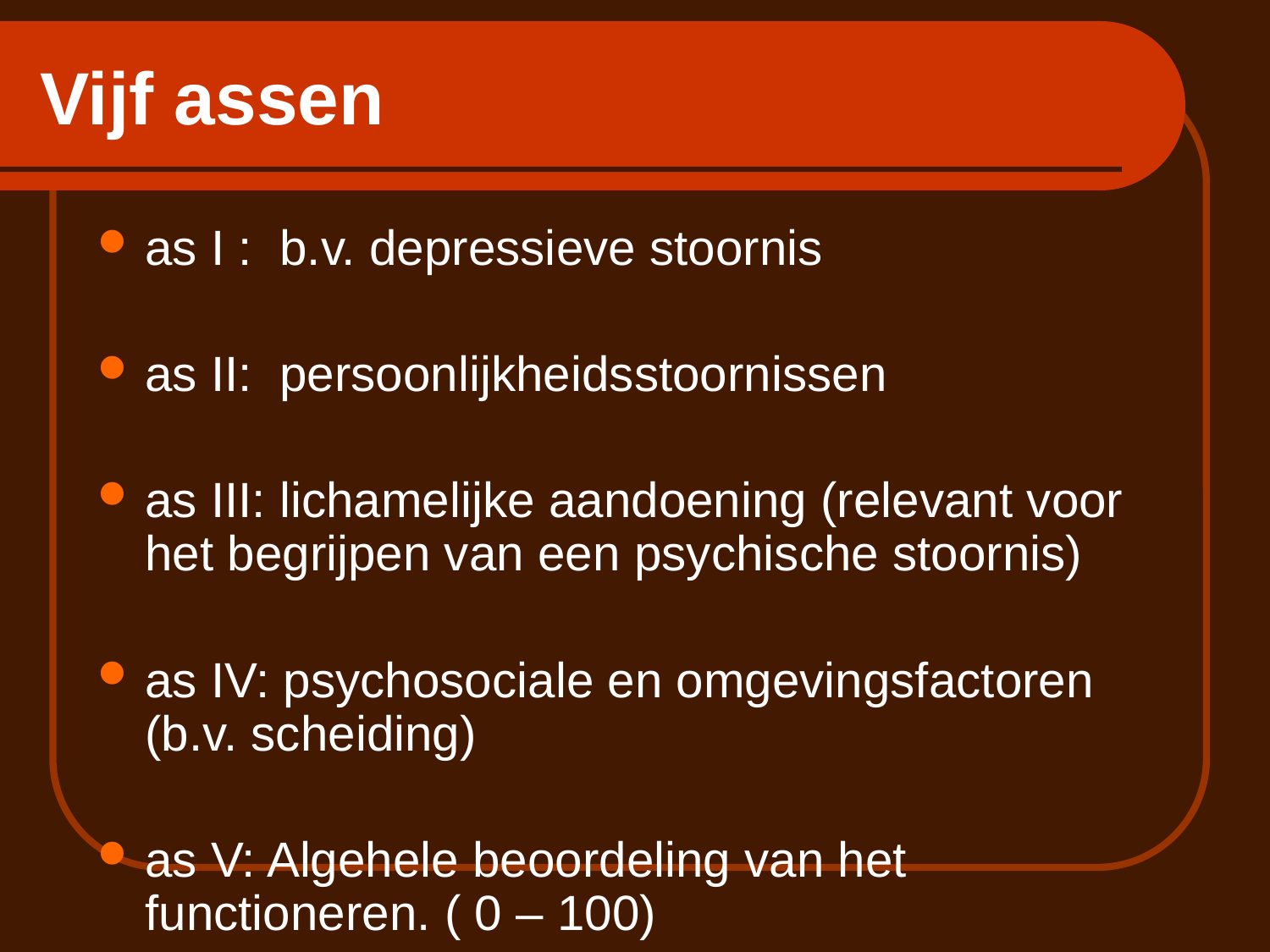

# Vijf assen
as I :  b.v. depressieve stoornis

as II:  persoonlijkheidsstoornissen

as III: lichamelijke aandoening (relevant voor het begrijpen van een psychische stoornis)

as IV: psychosociale en omgevingsfactoren (b.v. scheiding)

as V: Algehele beoordeling van het functioneren. ( 0 – 100)